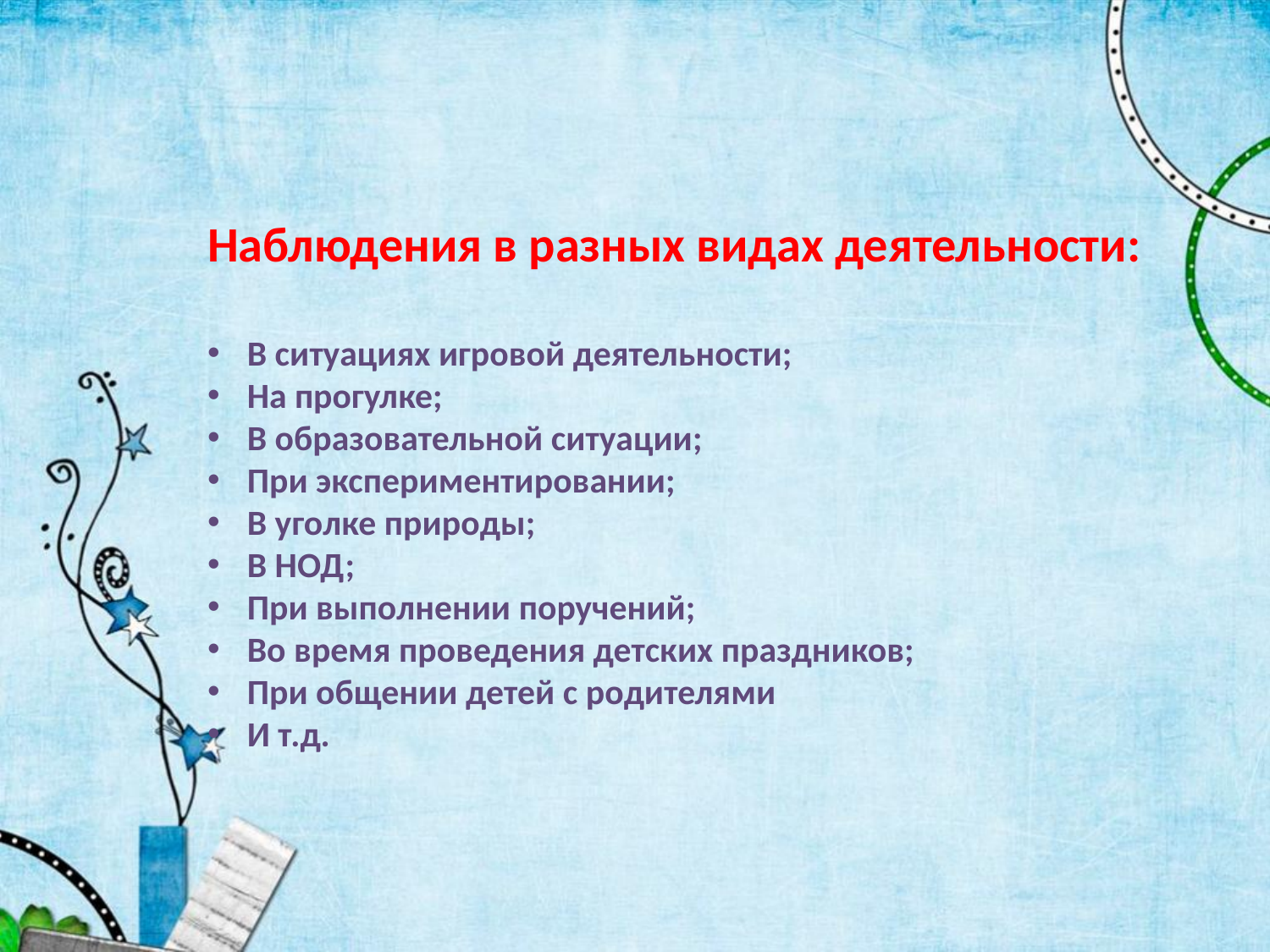

Наблюдения в разных видах деятельности:

В ситуациях игровой деятельности;
На прогулке;
В образовательной ситуации;
При экспериментировании;
В уголке природы;
В НОД;
При выполнении поручений;
Во время проведения детских праздников;
При общении детей с родителями
И т.д.